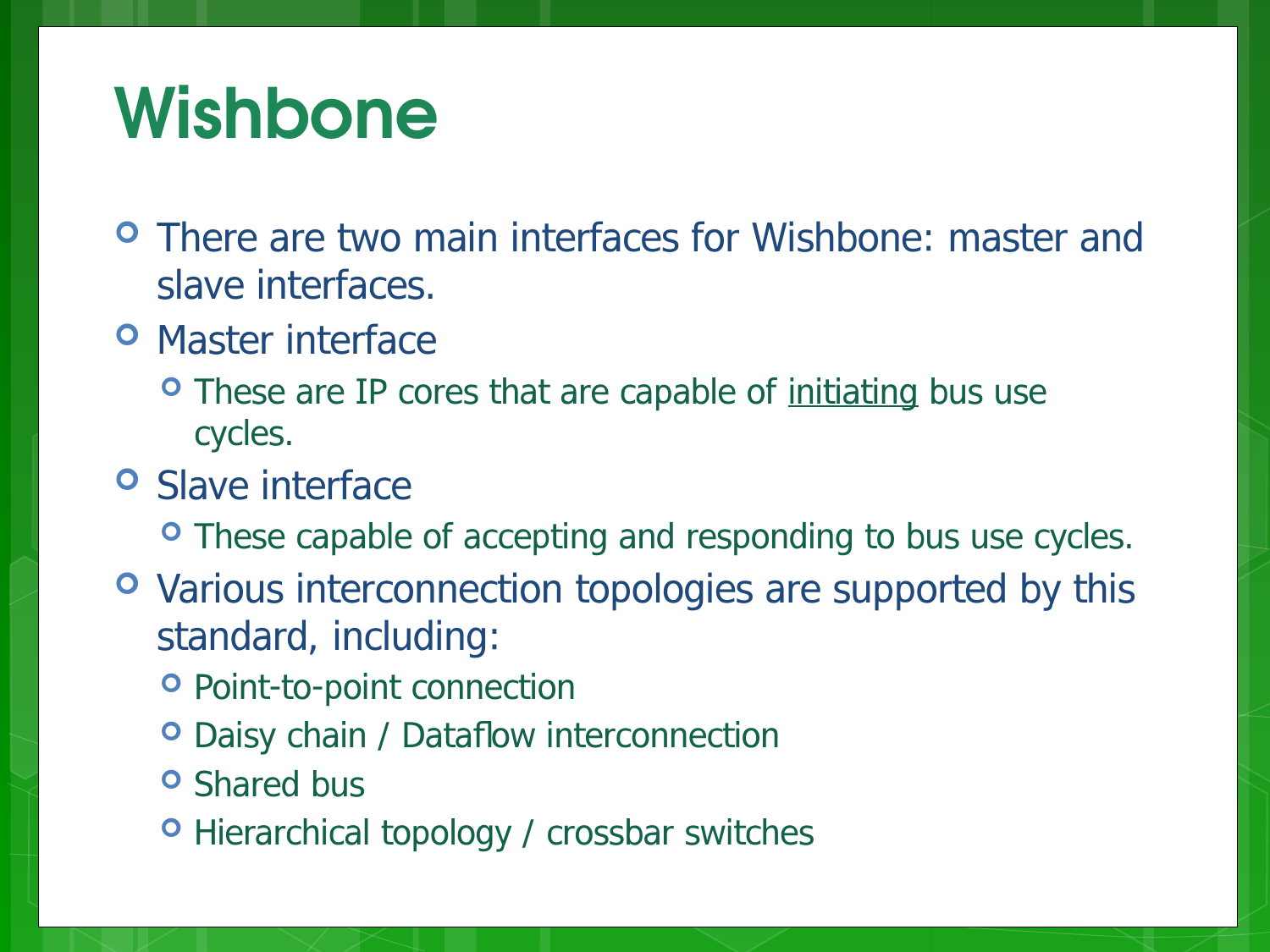

# Wishbone
There are two main interfaces for Wishbone: master and slave interfaces.
Master interface
These are IP cores that are capable of initiating bus use cycles.
Slave interface
These capable of accepting and responding to bus use cycles.
Various interconnection topologies are supported by this standard, including:
Point-to-point connection
Daisy chain / Dataflow interconnection
Shared bus
Hierarchical topology / crossbar switches